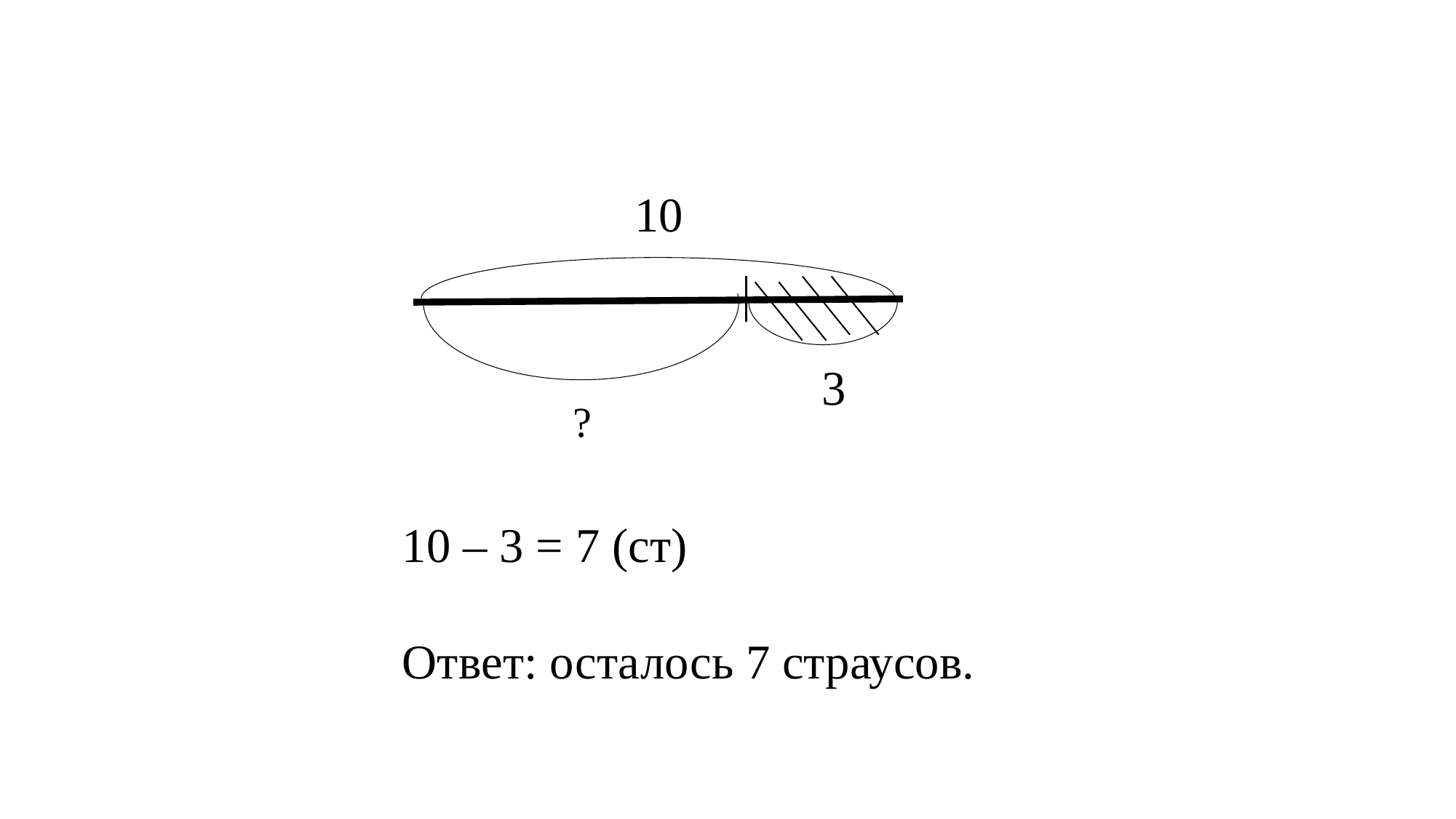

10

?

3
10 – 3 = 7 (ст)

Ответ: осталось 7 страусов.